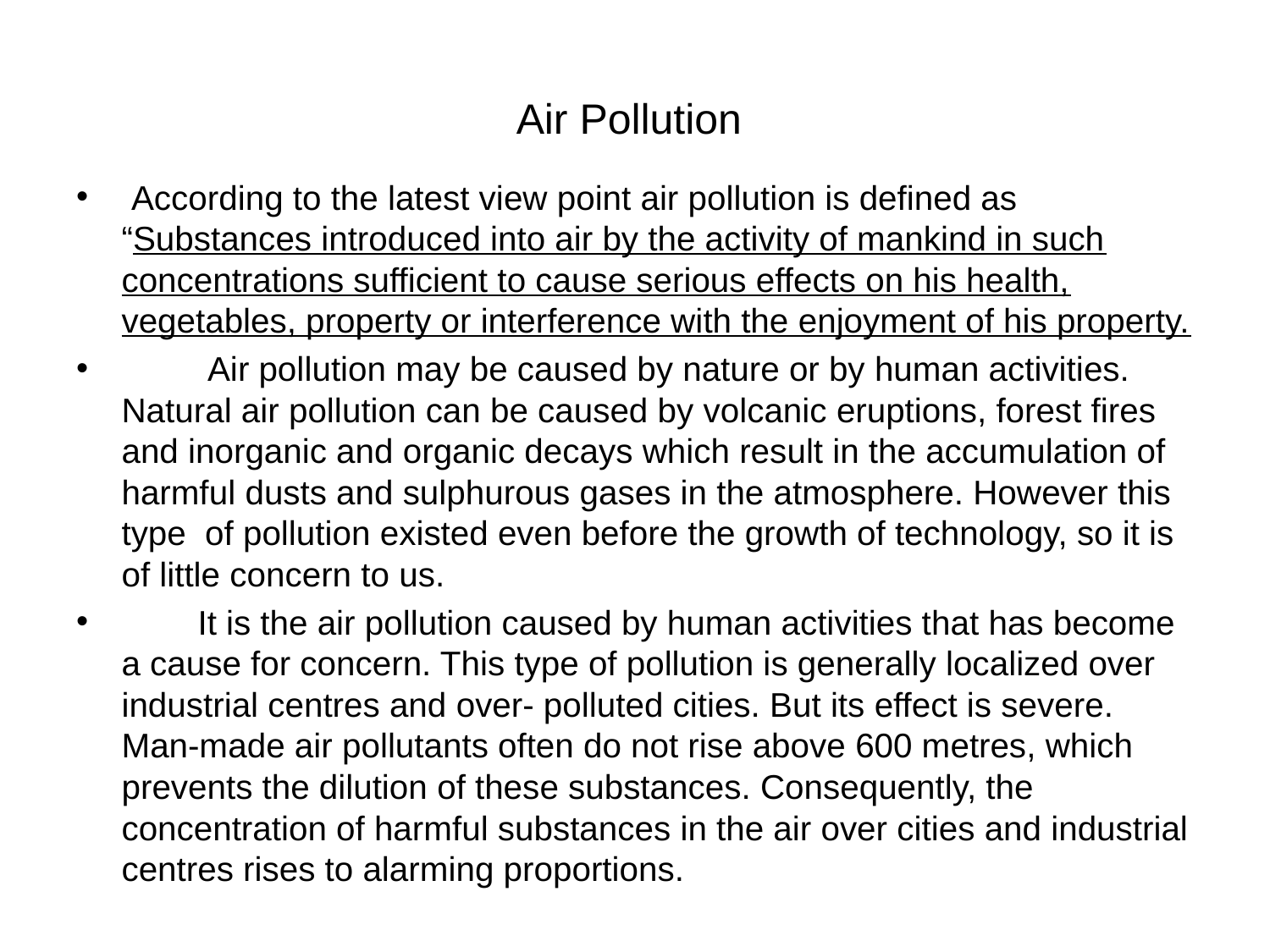

# Air Pollution
 According to the latest view point air pollution is defined as “Substances introduced into air by the activity of mankind in such concentrations sufficient to cause serious effects on his health, vegetables, property or interference with the enjoyment of his property.
         Air pollution may be caused by nature or by human activities. Natural air pollution can be caused by volcanic eruptions, forest fires and inorganic and organic decays which result in the accumulation of harmful dusts and sulphurous gases in the atmosphere. However this type  of pollution existed even before the growth of technology, so it is of little concern to us.
        It is the air pollution caused by human activities that has become a cause for concern. This type of pollution is generally localized over industrial centres and over- polluted cities. But its effect is severe. Man-made air pollutants often do not rise above 600 metres, which prevents the dilution of these substances. Consequently, the concentration of harmful substances in the air over cities and industrial centres rises to alarming proportions.